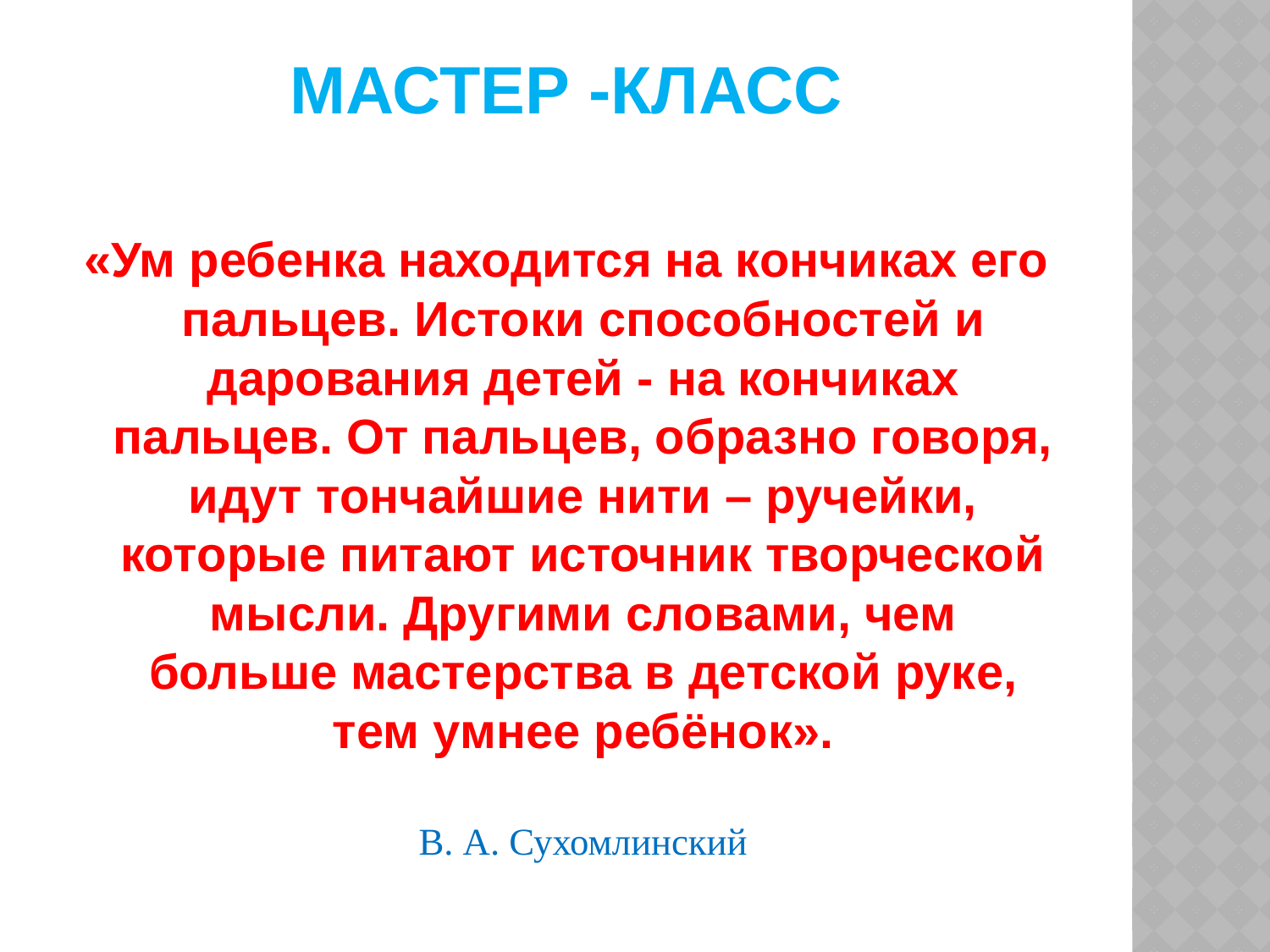

# Мастер -класс
«Ум ребенка находится на кончиках его пальцев. Истоки способностей и дарования детей - на кончиках пальцев. От пальцев, образно говоря, идут тончайшие нити – ручейки, которые питают источник творческой мысли. Другими словами, чем больше мастерства в детской руке, тем умнее ребёнок».
В. А. Сухомлинский